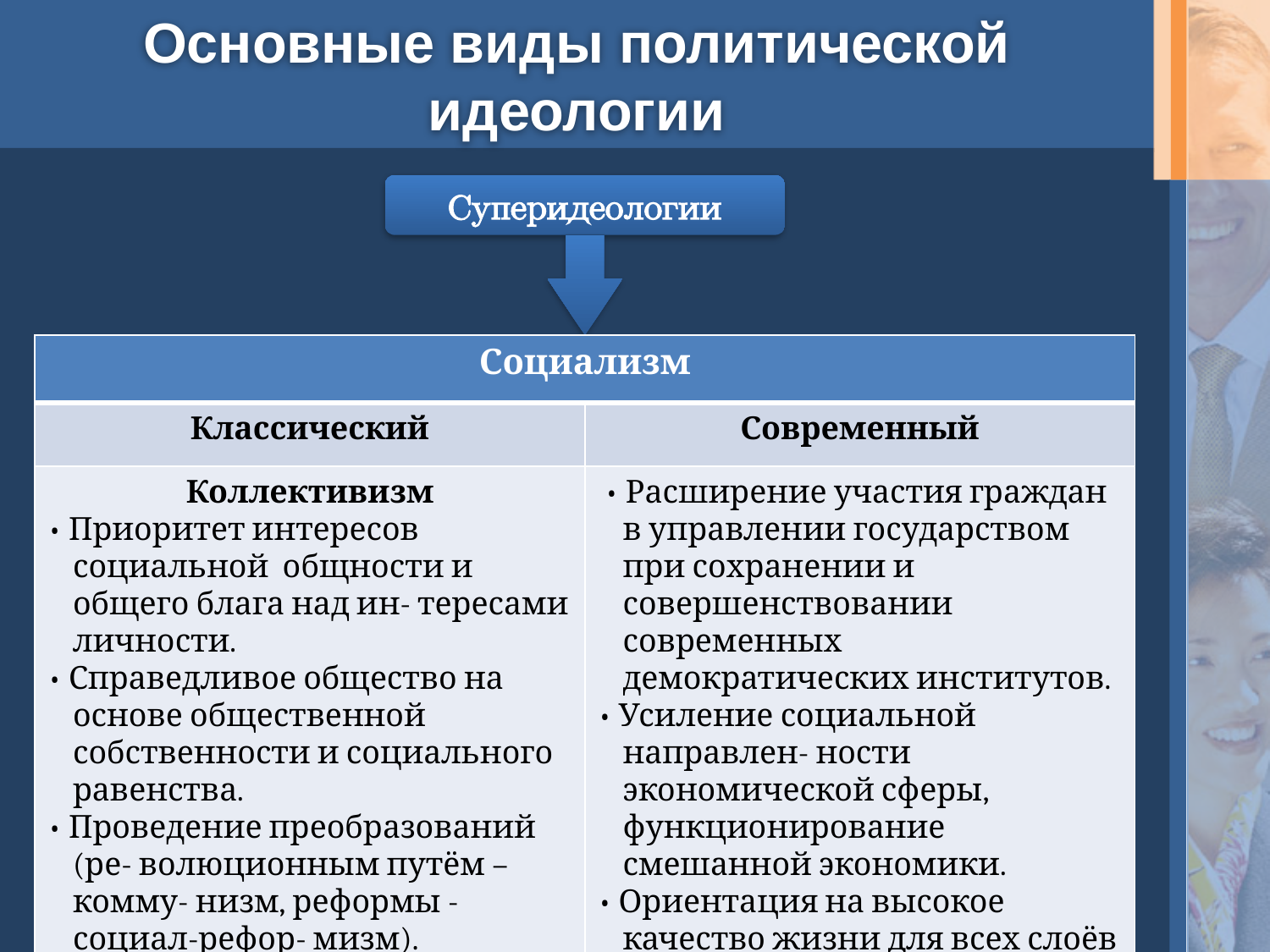

# Основные виды политической идеологии
Суперидеологии

| Социализм |  |
| --- | --- |
| Классический | Современный |
| Коллективизм • Приоритет интересов социальной общности и общего блага над ин- тересами личности. • Справедливое общество на основе общественной собственности и социального равенства. • Проведение преобразований (ре- волюционным путём – комму- низм, реформы - социал-рефор- мизм). | • Расширение участия граждан в управлении государством при сохранении и совершенствовании современных демократических институтов. • Усиление социальной направлен- ности экономической сферы, функционирование смешанной экономики. • Ориентация на высокое качество жизни для всех слоёв населения, борьбу с бедностью. |